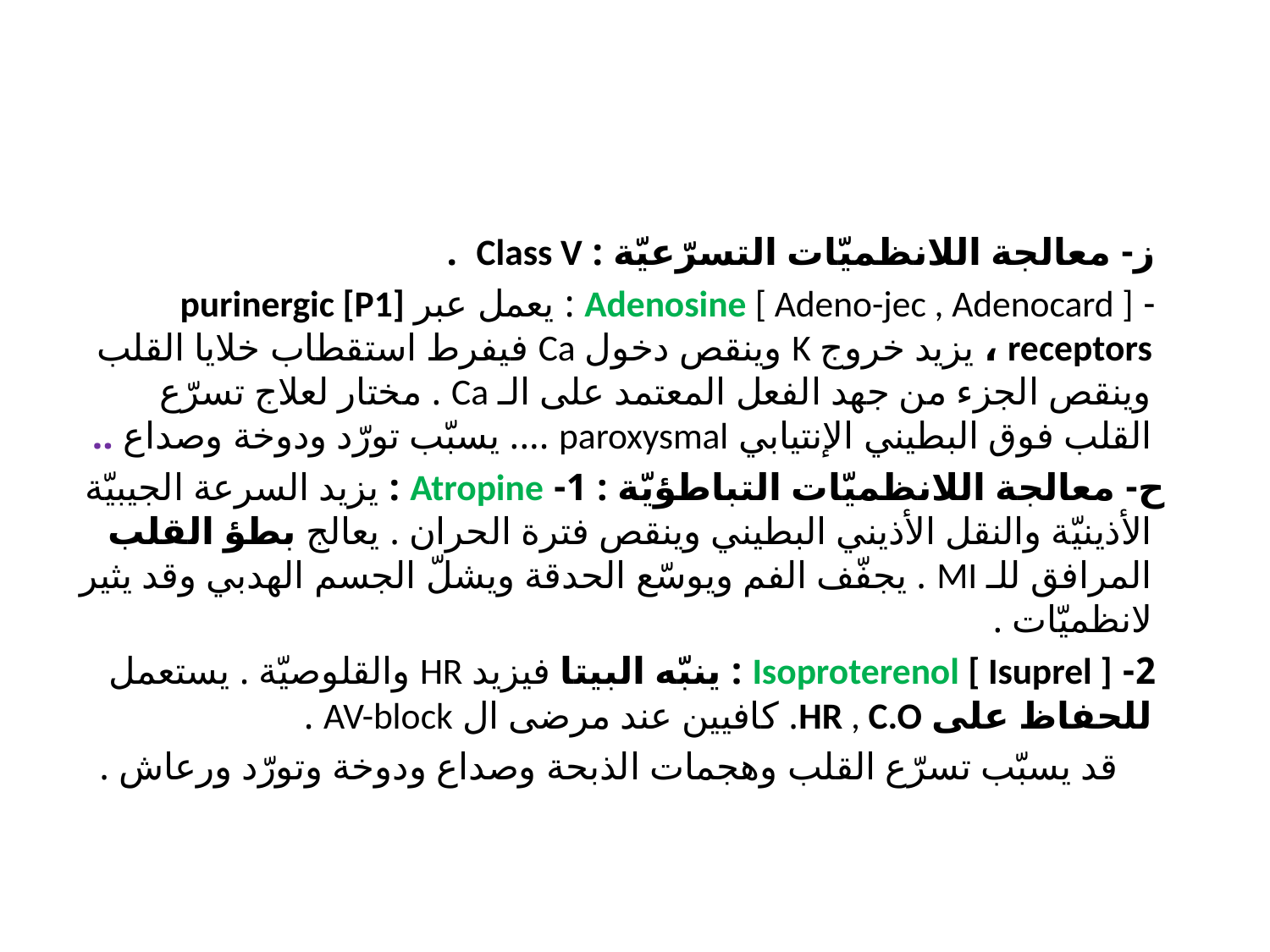

#
    ز- معالجة اللانظميّات التسرّعيّة : Class V  .
    - Adenosine [ Adeno-jec , Adenocard ] : يعمل عبر purinergic [P1] receptors ، يزيد خروج K وينقص دخول Ca فيفرط استقطاب خلايا القلب وينقص الجزء من جهد الفعل المعتمد على الـ Ca . مختار لعلاج تسرّع القلب فوق البطيني الإنتيابي paroxysmal .... يسبّب تورّد ودوخة وصداع ..
   ح- معالجة اللانظميّات التباطؤيّة : 1- Atropine : يزيد السرعة الجيبيّة الأذينيّة والنقل الأذيني البطيني وينقص فترة الحران . يعالج بطؤ القلب المرافق للـ MI . يجفّف الفم ويوسّع الحدقة ويشلّ الجسم الهدبي وقد يثير لانظميّات .
    2- Isoproterenol [ Isuprel ] : ينبّه البيتا فيزيد HR والقلوصيّة . يستعمل للحفاظ على HR , C.O. كافيين عند مرضى ال AV-block .
        قد يسبّب تسرّع القلب وهجمات الذبحة وصداع ودوخة وتورّد ورعاش .